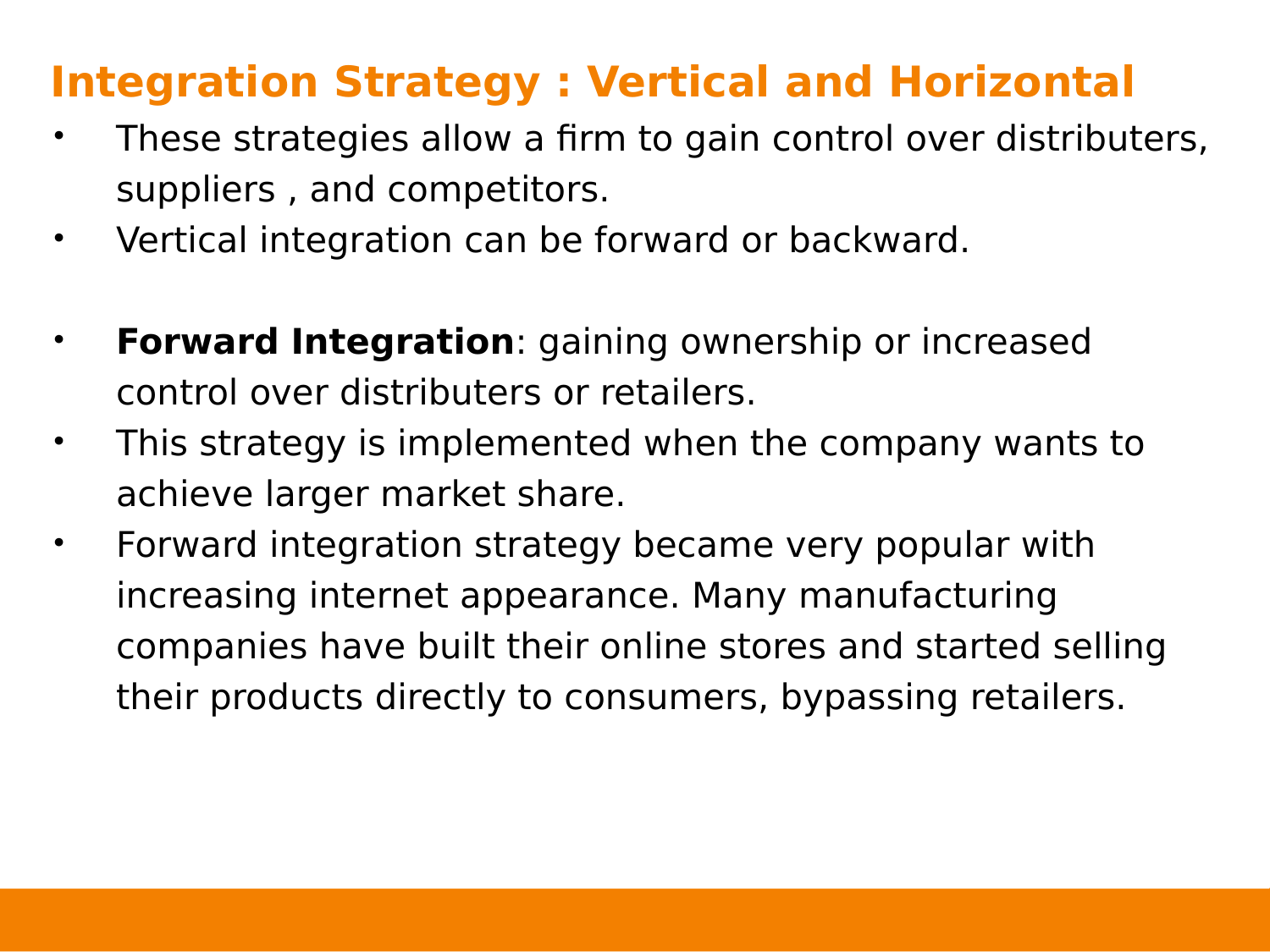

# Integration Strategy : Vertical and Horizontal
These strategies allow a firm to gain control over distributers, suppliers , and competitors.
Vertical integration can be forward or backward.

Forward Integration: gaining ownership or increased control over distributers or retailers.
This strategy is implemented when the company wants to achieve larger market share.
Forward integration strategy became very popular with increasing internet appearance. Many manufacturing companies have built their online stores and started selling their products directly to consumers, bypassing retailers.